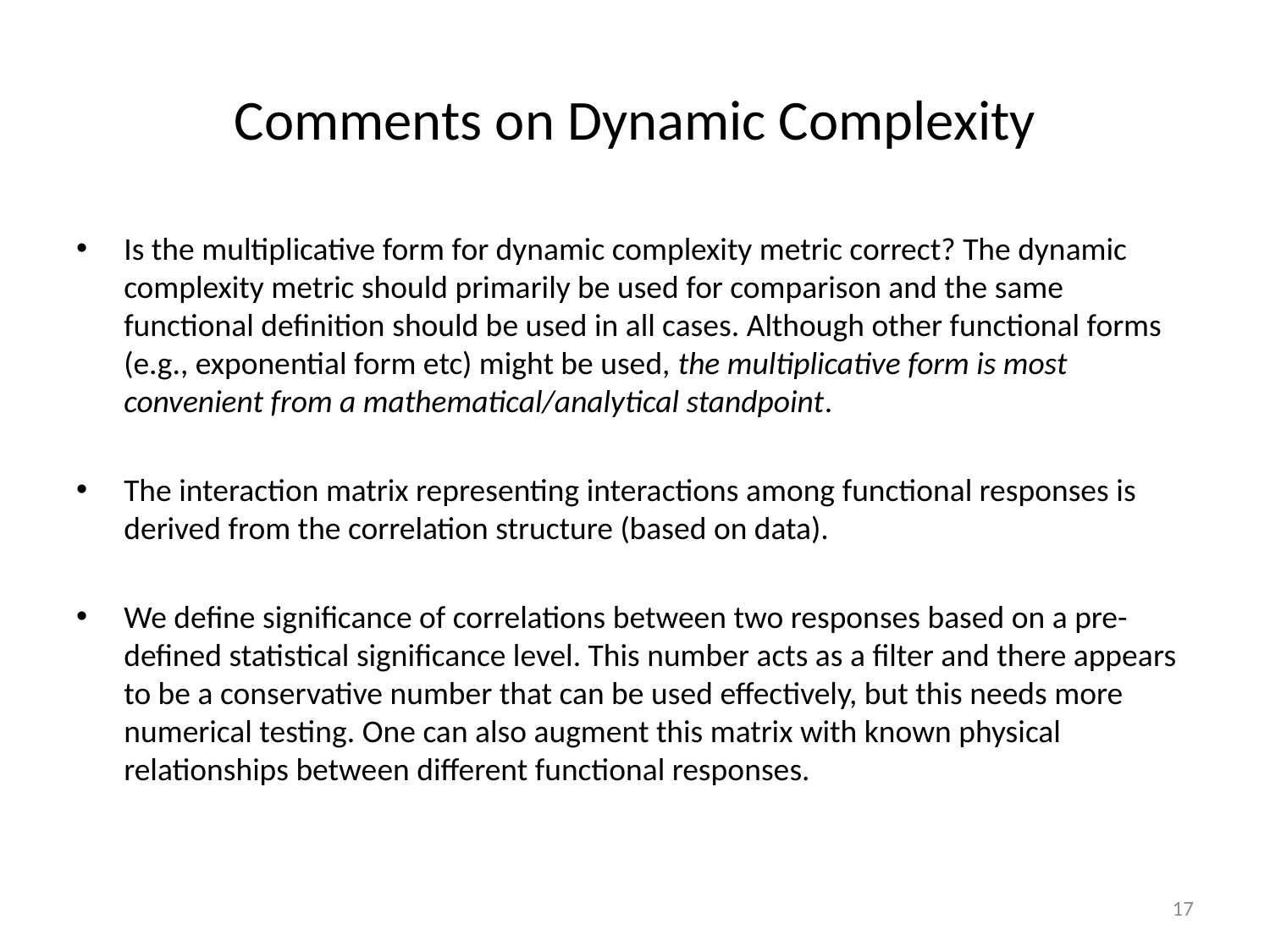

# Comments on Dynamic Complexity
Is the multiplicative form for dynamic complexity metric correct? The dynamic complexity metric should primarily be used for comparison and the same functional definition should be used in all cases. Although other functional forms (e.g., exponential form etc) might be used, the multiplicative form is most convenient from a mathematical/analytical standpoint.

The interaction matrix representing interactions among functional responses is derived from the correlation structure (based on data).

We define significance of correlations between two responses based on a pre-defined statistical significance level. This number acts as a filter and there appears to be a conservative number that can be used effectively, but this needs more numerical testing. One can also augment this matrix with known physical relationships between different functional responses.

17